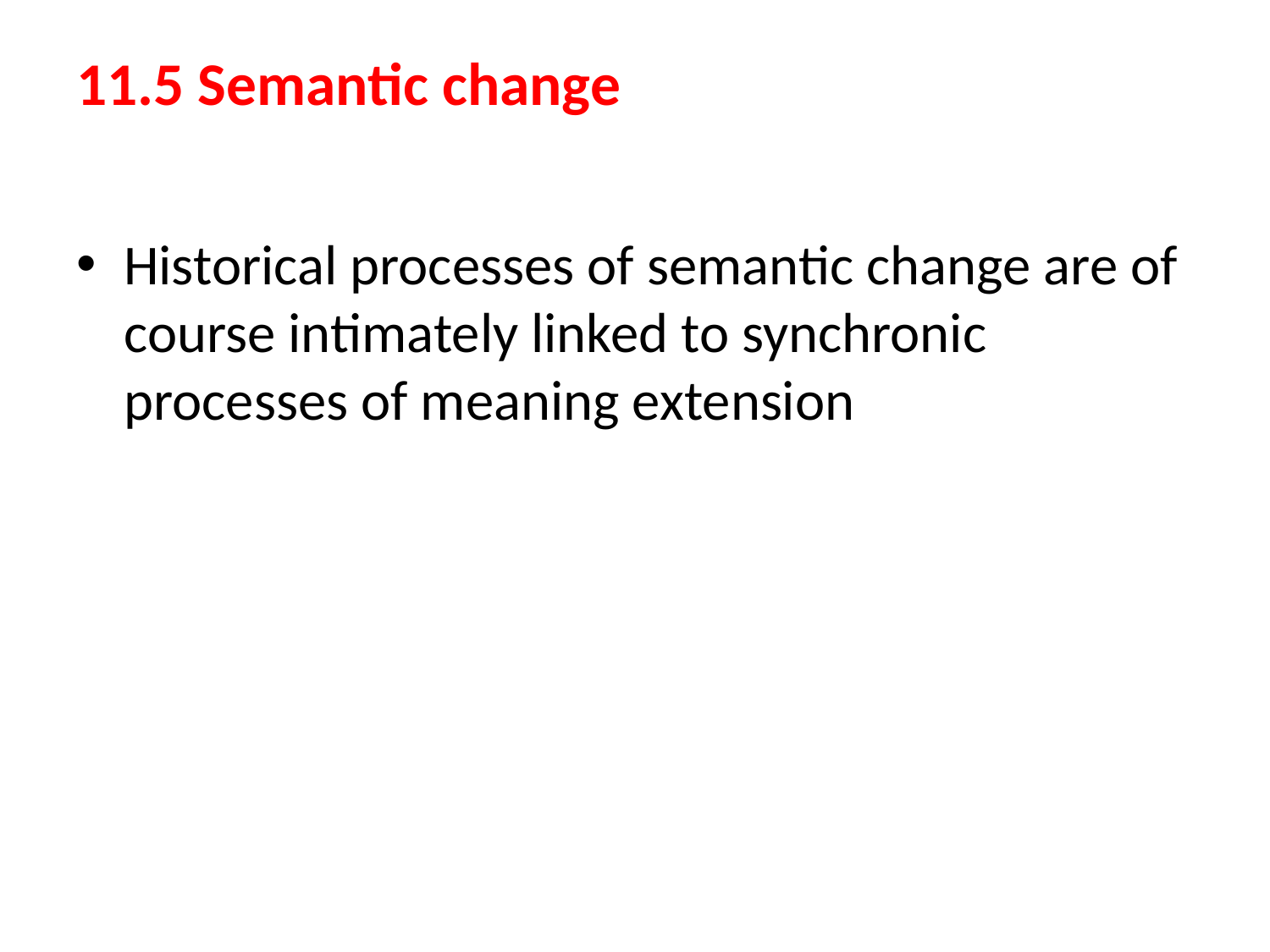

# 11.5 Semantic change
Historical processes of semantic change are of course intimately linked to synchronic processes of meaning extension